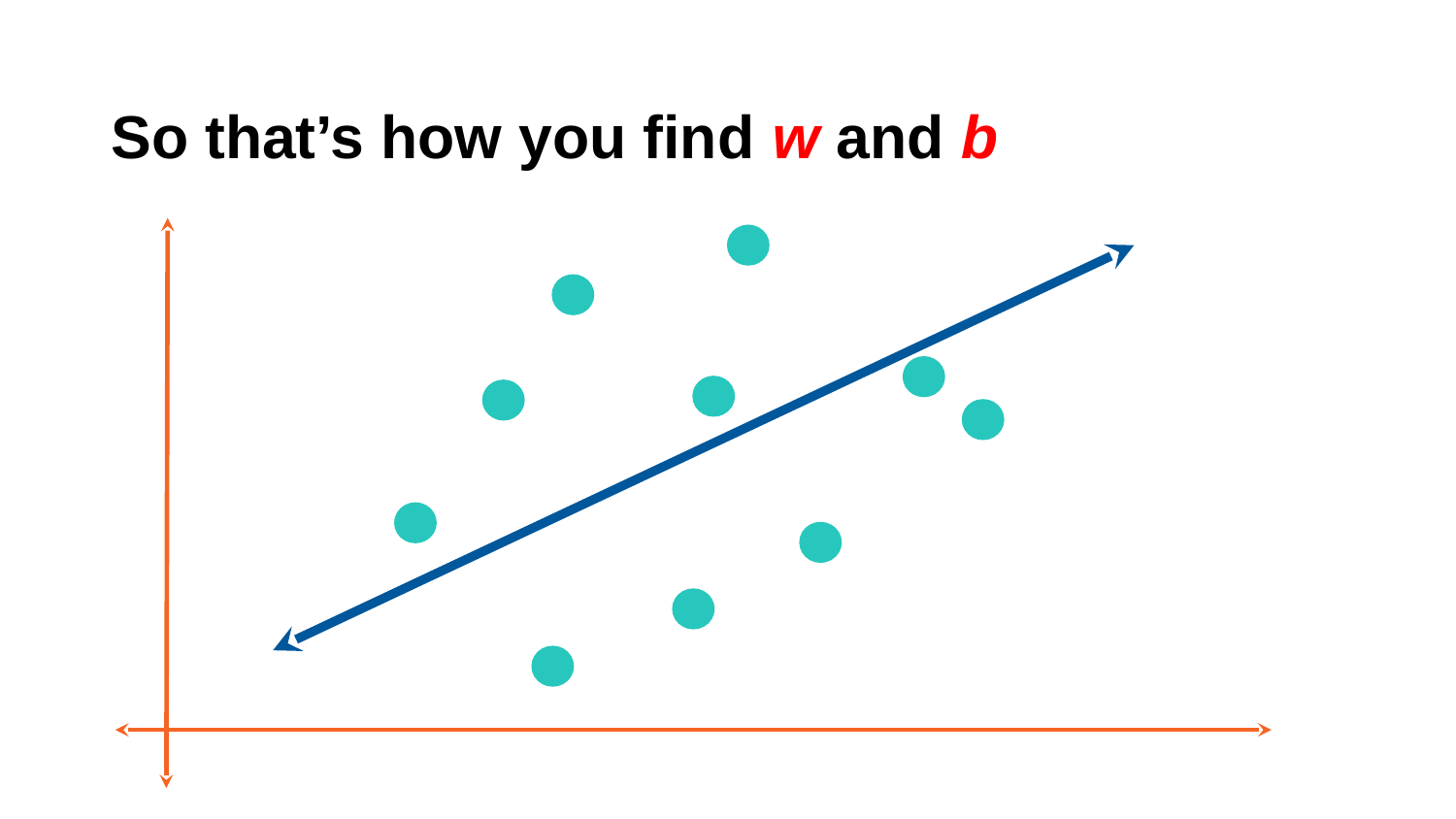

# So that’s how you find w and b